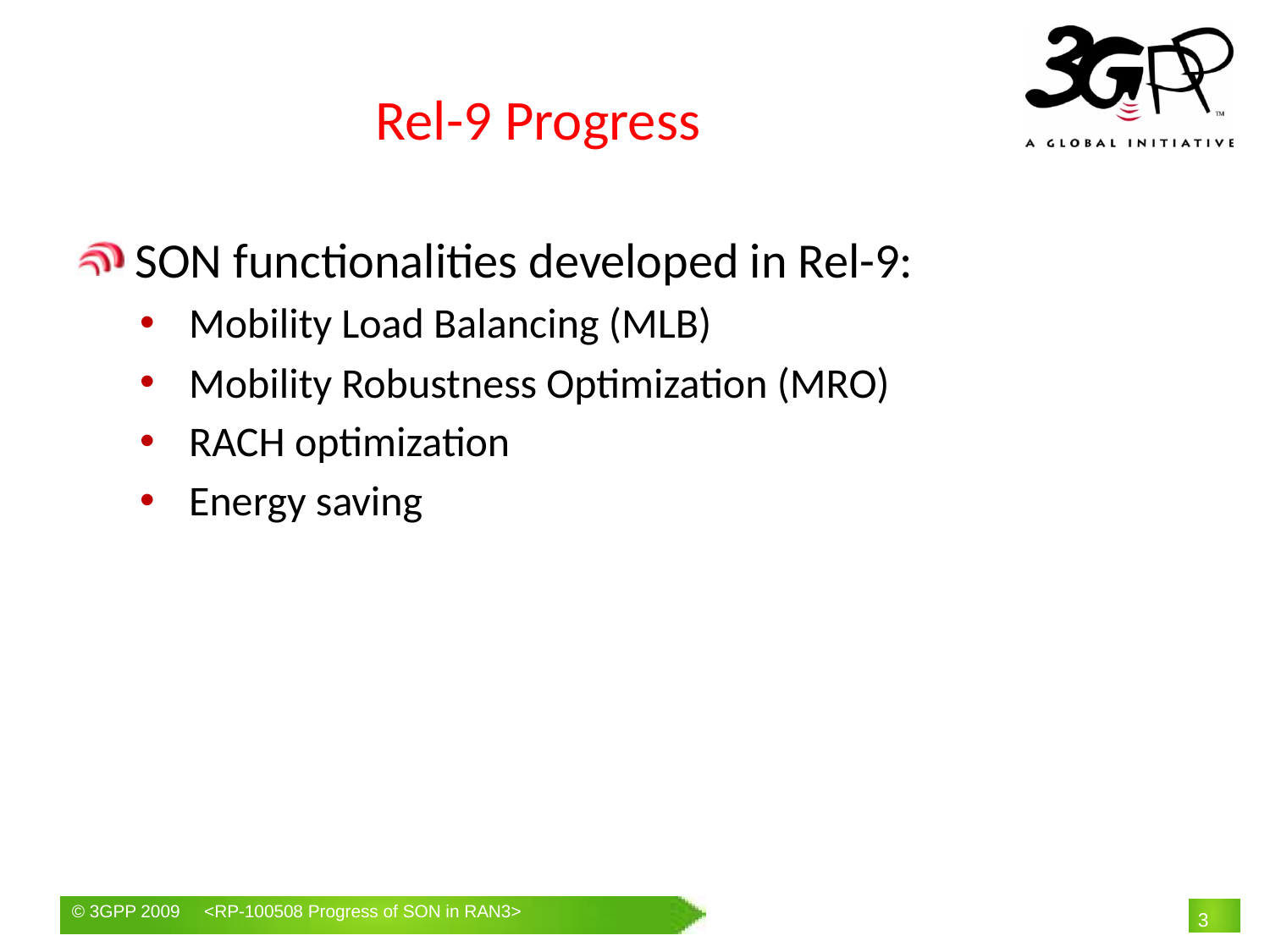

# Rel-9 Progress
 SON functionalities developed in Rel-9:
 Mobility Load Balancing (MLB)
 Mobility Robustness Optimization (MRO)
 RACH optimization
 Energy saving
3